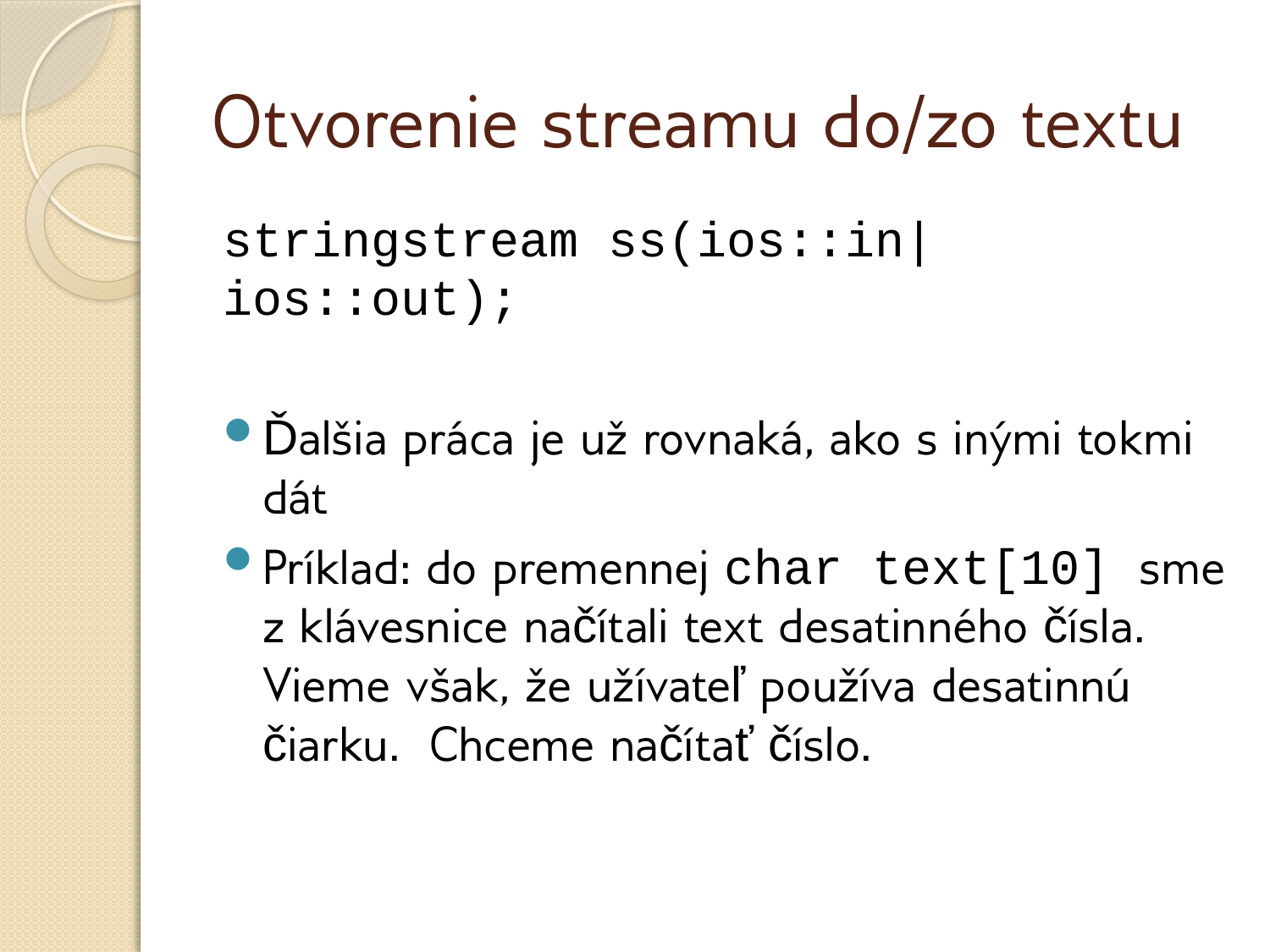

# Otvorenie streamu do/zo textu
stringstream ss(ios::in|ios::out);

Ďalšia práca je už rovnaká, ako s inými tokmi dát
Príklad: do premennej char text[10] sme z klávesnice načítali text desatinného čísla.  Vieme však, že užívateľ používa desatinnú čiarku.  Chceme načítať číslo.